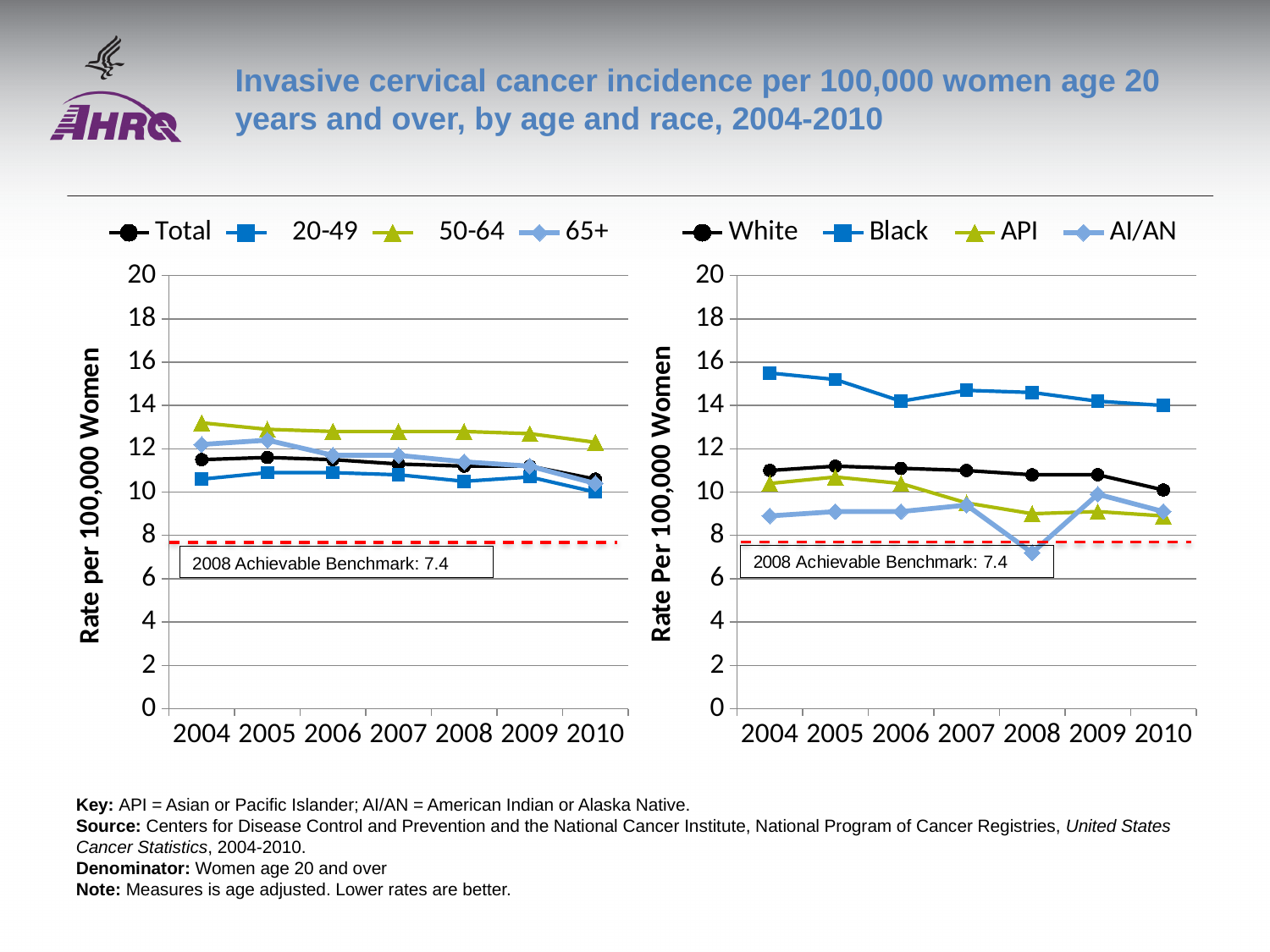

# Invasive cervical cancer incidence per 100,000 women age 20 years and over, by age and race, 2004-2010

### Chart

| Category | Total |    20-49 |    50-64 | 65+ |
|---|---|---|---|---|
| 2004 | 11.5 | 10.6 | 13.2 | 12.2 |
| 2005 | 11.6 | 10.9 | 12.9 | 12.4 |
| 2006 | 11.5 | 10.9 | 12.8 | 11.7 |
| 2007 | 11.3 | 10.8 | 12.8 | 11.7 |
| 2008 | 11.2 | 10.5 | 12.8 | 11.4 |
| 2009 | 11.2 | 10.7 | 12.7 | 11.2 |
| 2010 | 10.6 | 10.0 | 12.3 | 10.4 |

### Chart

| Category | White | Black | API | AI/AN |
|---|---|---|---|---|
| 2004 | 11.0 | 15.5 | 10.4 | 8.9 |
| 2005 | 11.2 | 15.2 | 10.7 | 9.1 |
| 2006 | 11.1 | 14.2 | 10.4 | 9.1 |
| 2007 | 11.0 | 14.7 | 9.5 | 9.4 |
| 2008 | 10.8 | 14.6 | 9.0 | 7.2 |
| 2009 | 10.8 | 14.2 | 9.1 | 9.9 |
| 2010 | 10.1 | 14.0 | 8.9 | 9.1 |
2008 Achievable Benchmark: 7.4
Key: API = Asian or Pacific Islander; AI/AN = American Indian or Alaska Native.
Source: Centers for Disease Control and Prevention and the National Cancer Institute, National Program of Cancer Registries, United States Cancer Statistics, 2004-2010.
Denominator: Women age 20 and over
Note: Measures is age adjusted. Lower rates are better.